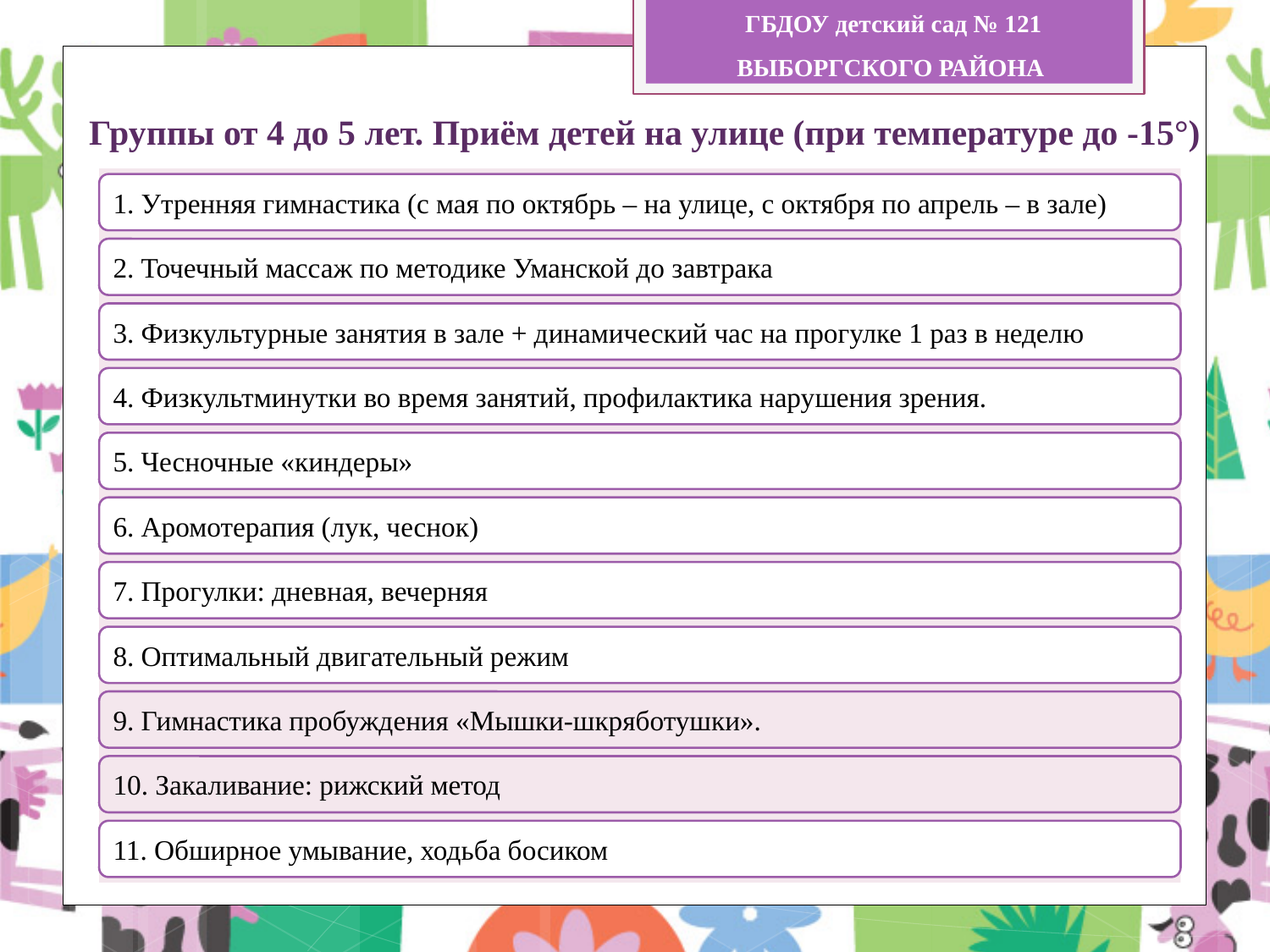

# Группы от 4 до 5 лет. Приём детей на улице (при температуре до -15°)
ГБДОУ детский сад № 121
ВЫБОРГСКОГО РАЙОНА
1. Утренняя гимнастика (с мая по октябрь – на улице, с октября по апрель – в зале)
2. Точечный массаж по методике Уманской до завтрака
3. Физкультурные занятия в зале + динамический час на прогулке 1 раз в неделю
4. Физкультминутки во время занятий, профилактика нарушения зрения.
5. Чесночные «киндеры»
6. Аромотерапия (лук, чеснок)
7. Прогулки: дневная, вечерняя
8. Оптимальный двигательный режим
9. Гимнастика пробуждения «Мышки-шкряботушки».
10. Закаливание: рижский метод
11. Обширное умывание, ходьба босиком